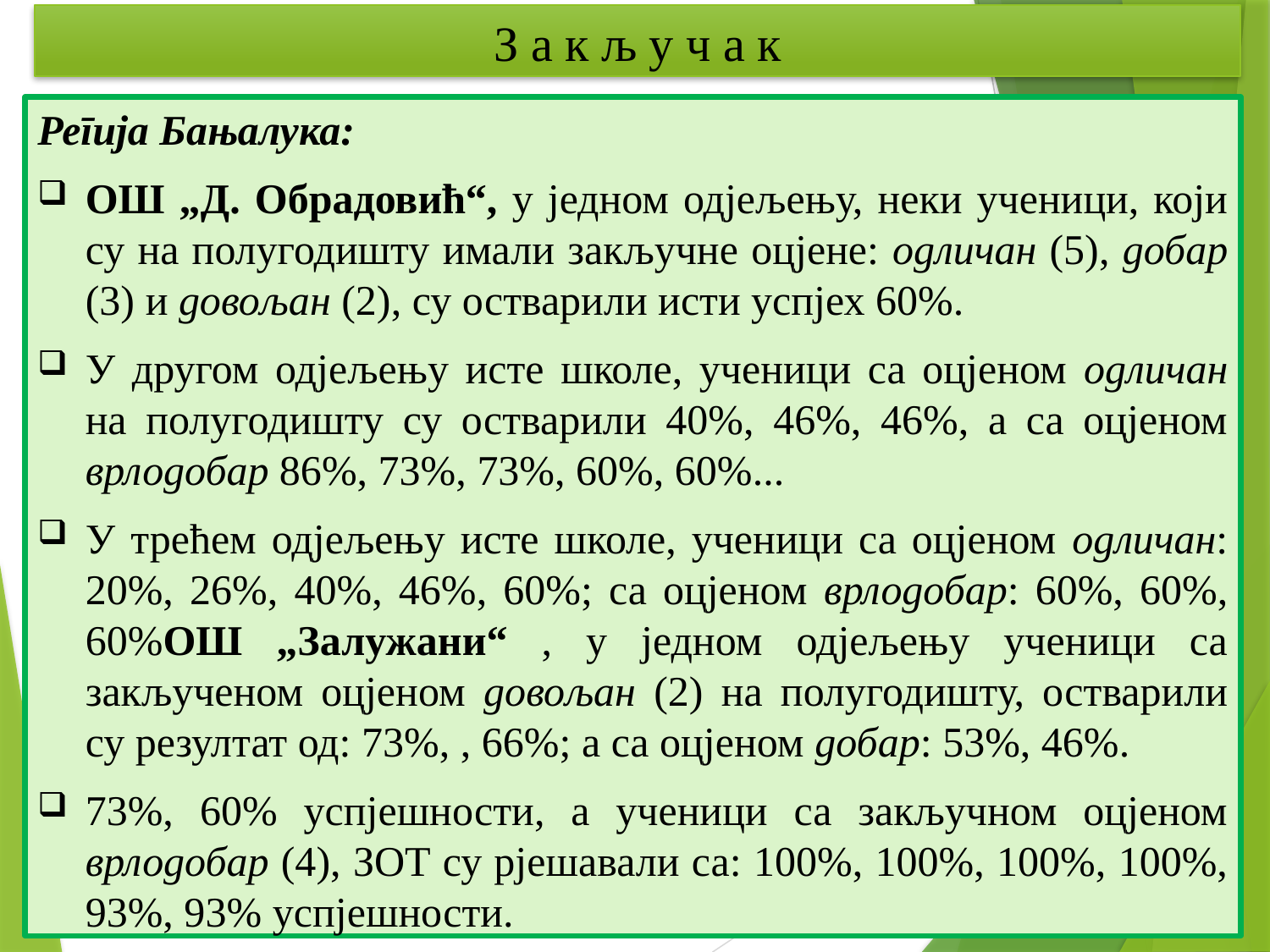

З а к љ у ч а к
#
Регија Бањалука:
ОШ „Д. Обрадовић“, у једном одјељењу, неки ученици, који су на полугодишту имали закључне оцјене: одличан (5), добар (3) и довољан (2), су остварили исти успјех 60%.
У другом одјељењу исте школе, ученици са оцјеном одличан на полугодишту су остварили 40%, 46%, 46%, а са оцјеном врлодобар 86%, 73%, 73%, 60%, 60%...
У трећем одјељењу исте школе, ученици са оцјеном одличан: 20%, 26%, 40%, 46%, 60%; са оцјеном врлодобар: 60%, 60%, 60%ОШ „Залужани“ , у једном одјељењу ученици са закљученом оцјеном довољан (2) на полугодишту, остварили су резултат од: 73%, , 66%; а са оцјеном добар: 53%, 46%.
73%, 60% успјешности, а ученици са закључном оцјеном врлодобар (4), ЗОТ су рјешавали са: 100%, 100%, 100%, 100%, 93%, 93% успјешности.